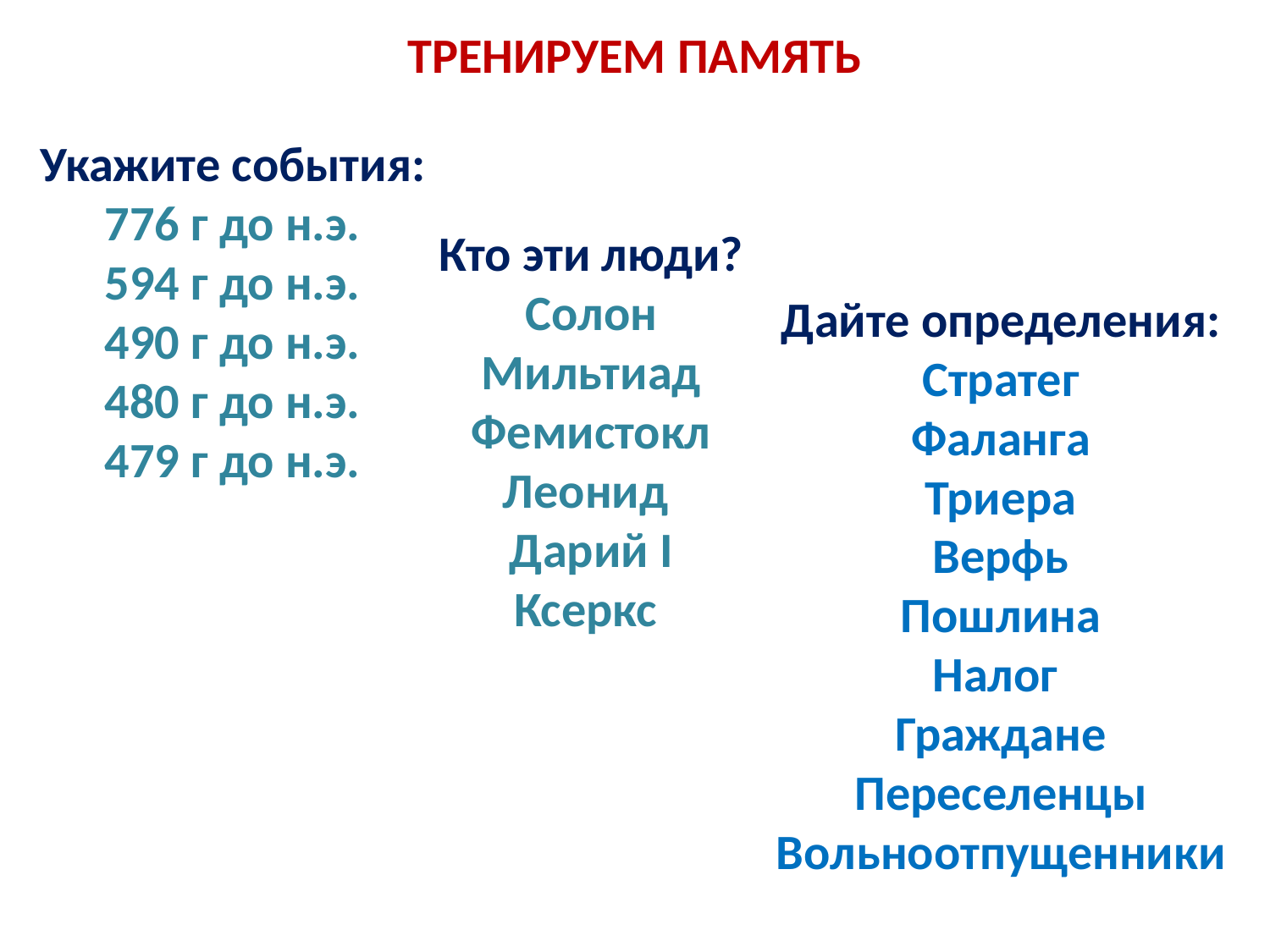

ТРЕНИРУЕМ ПАМЯТЬ
Укажите события:
776 г до н.э.
594 г до н.э.
490 г до н.э.
480 г до н.э.
479 г до н.э.
Кто эти люди?
Солон
Мильтиад
Фемистокл
Леонид
Дарий I
Ксеркс
Дайте определения:
Стратег
Фаланга
Триера
Верфь
Пошлина
Налог
Граждане
Переселенцы
Вольноотпущенники